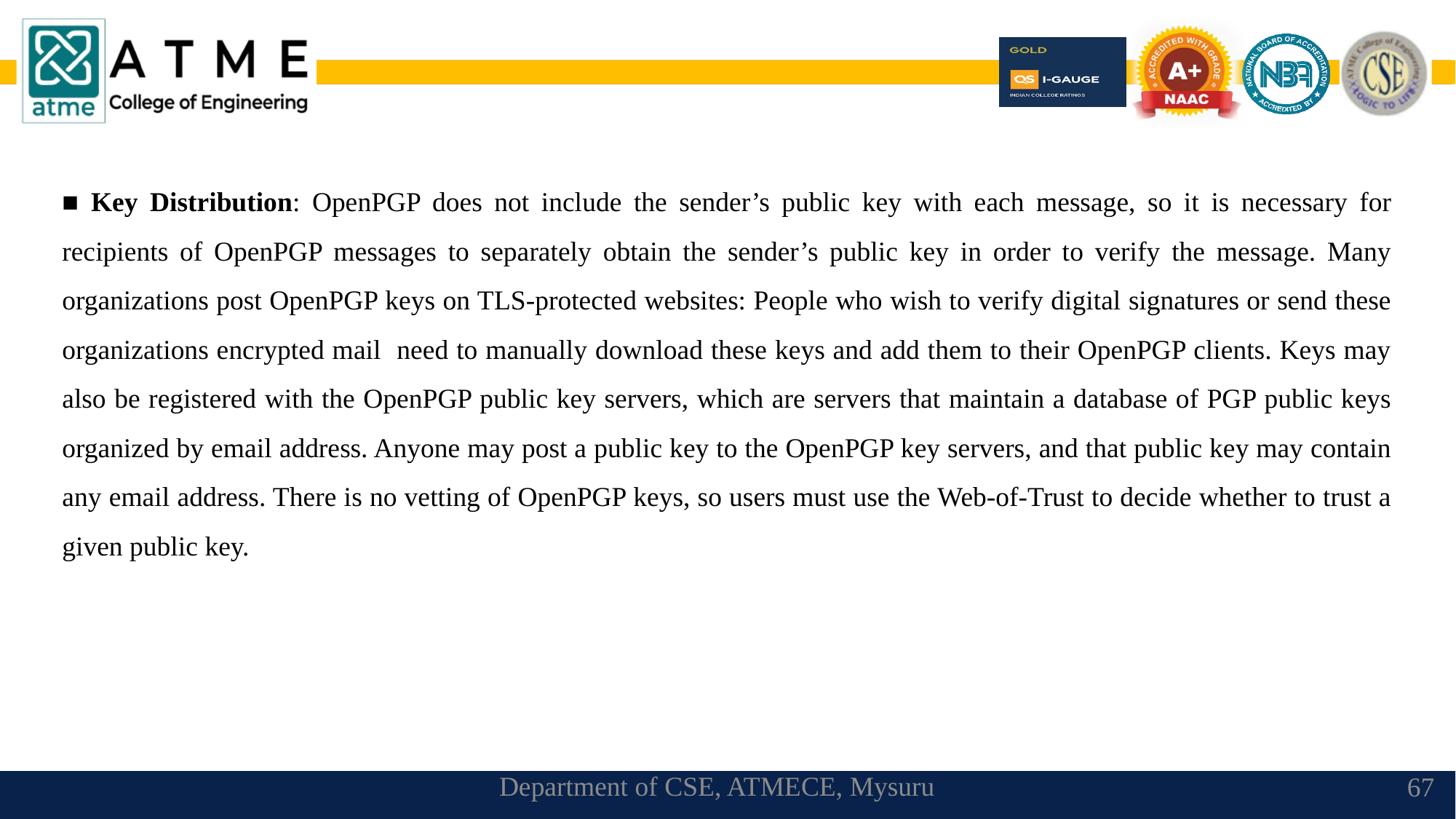

■ Key Distribution: OpenPGP does not include the sender’s public key with each message, so it is necessary for recipients of OpenPGP messages to separately obtain the sender’s public key in order to verify the message. Many organizations post OpenPGP keys on TLS-protected websites: People who wish to verify digital signatures or send these organizations encrypted mail  need to manually download these keys and add them to their OpenPGP clients. Keys may also be registered with the OpenPGP public key servers, which are servers that maintain a database of PGP public keys organized by email address. Anyone may post a public key to the OpenPGP key servers, and that public key may contain any email address. There is no vetting of OpenPGP keys, so users must use the Web-of-Trust to decide whether to trust a given public key.
Department of CSE, ATMECE, Mysuru
67